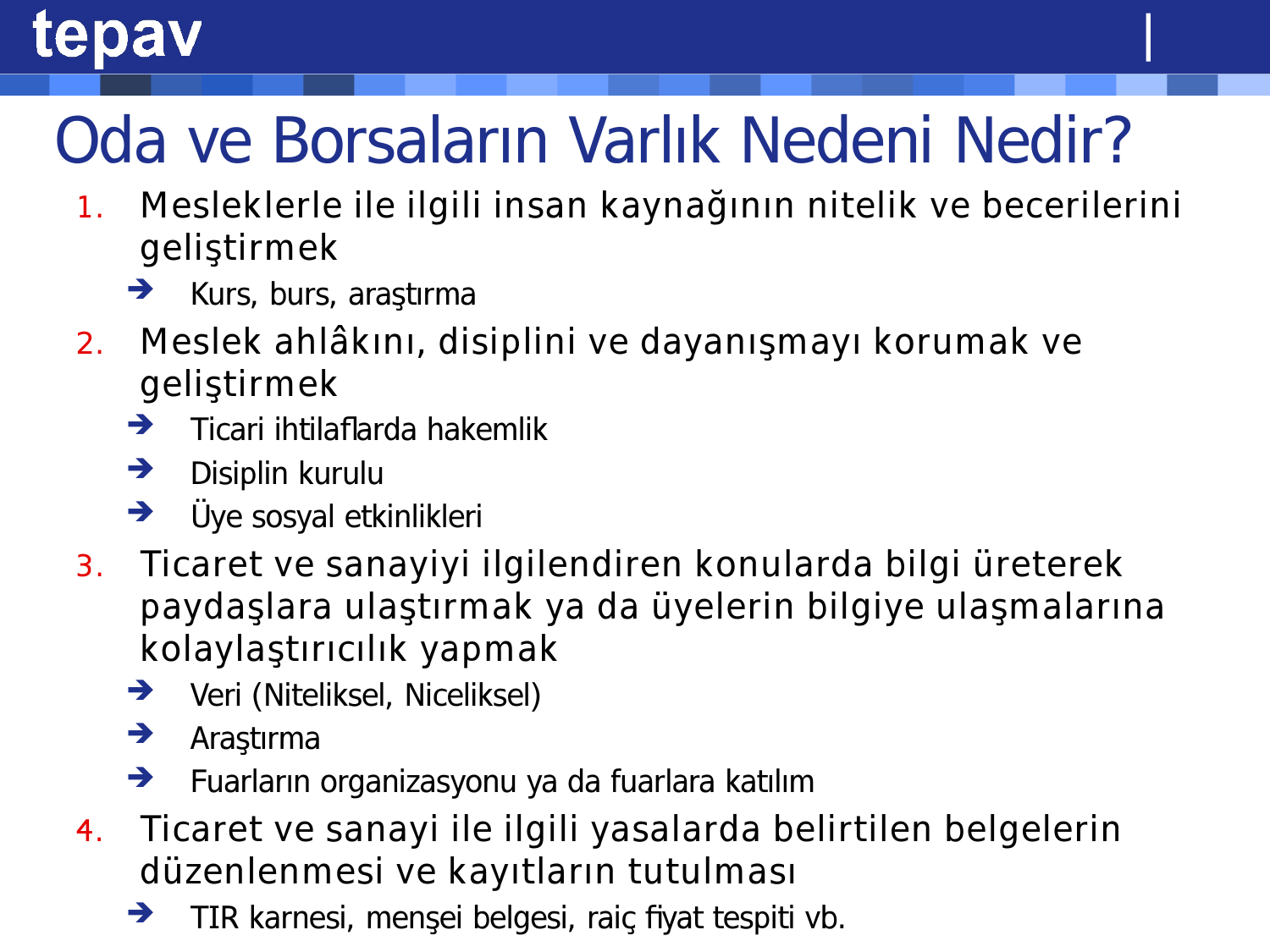

# Oda ve Borsaların Varlık Nedeni Nedir?
Mesleklerle ile ilgili insan kaynağının nitelik ve becerilerini geliştirmek
Kurs, burs, araştırma
Meslek ahlâkını, disiplini ve dayanışmayı korumak ve geliştirmek
Ticari ihtilaflarda hakemlik
Disiplin kurulu
Üye sosyal etkinlikleri
Ticaret ve sanayiyi ilgilendiren konularda bilgi üreterek paydaşlara ulaştırmak ya da üyelerin bilgiye ulaşmalarına kolaylaştırıcılık yapmak
Veri (Niteliksel, Niceliksel)
Araştırma
Fuarların organizasyonu ya da fuarlara katılım
Ticaret ve sanayi ile ilgili yasalarda belirtilen belgelerin düzenlenmesi ve kayıtların tutulması
TIR karnesi, menşei belgesi, raiç fiyat tespiti vb.